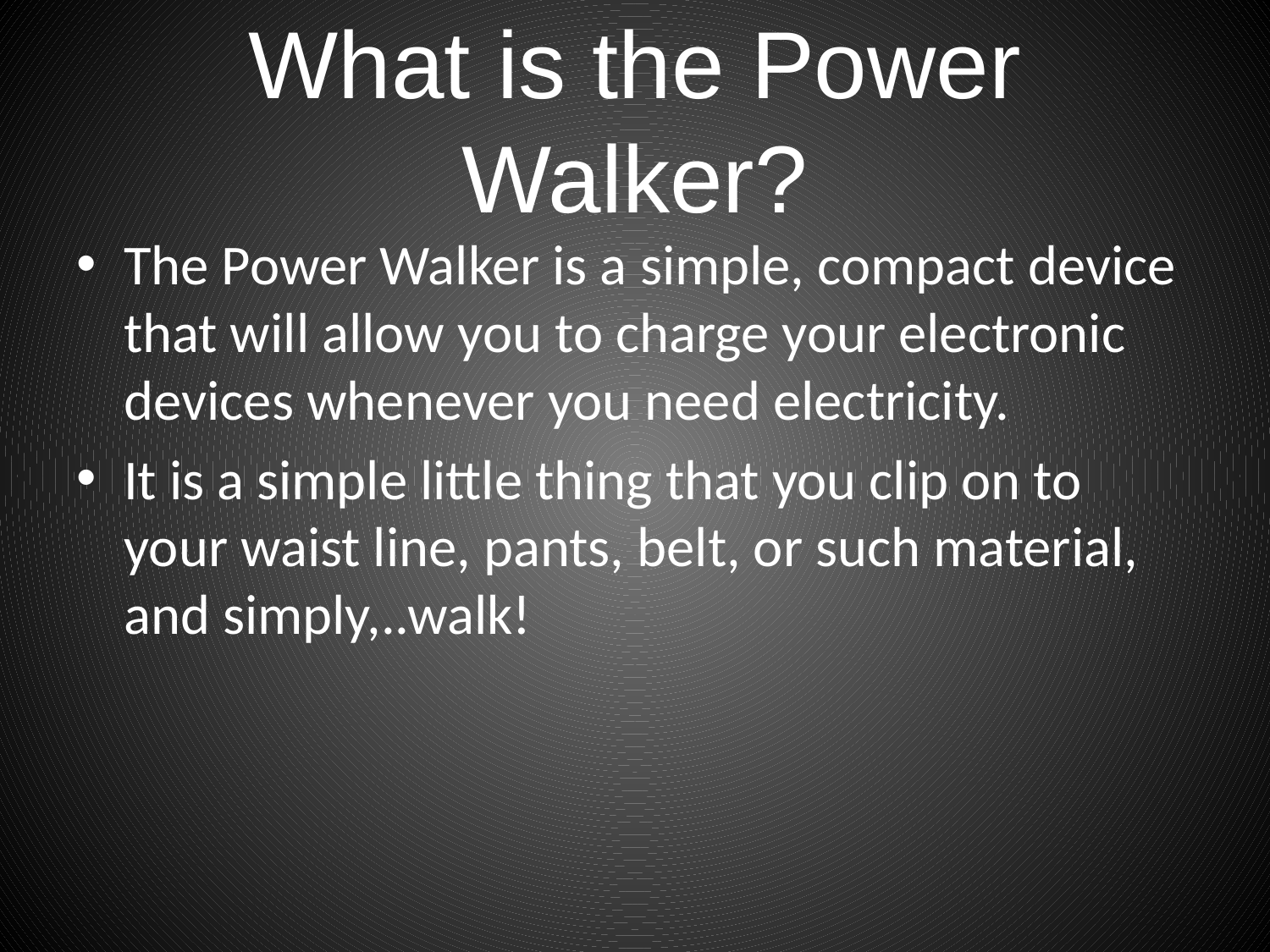

# What is the Power Walker?
The Power Walker is a simple, compact device that will allow you to charge your electronic devices whenever you need electricity.
It is a simple little thing that you clip on to your waist line, pants, belt, or such material, and simply,..walk!